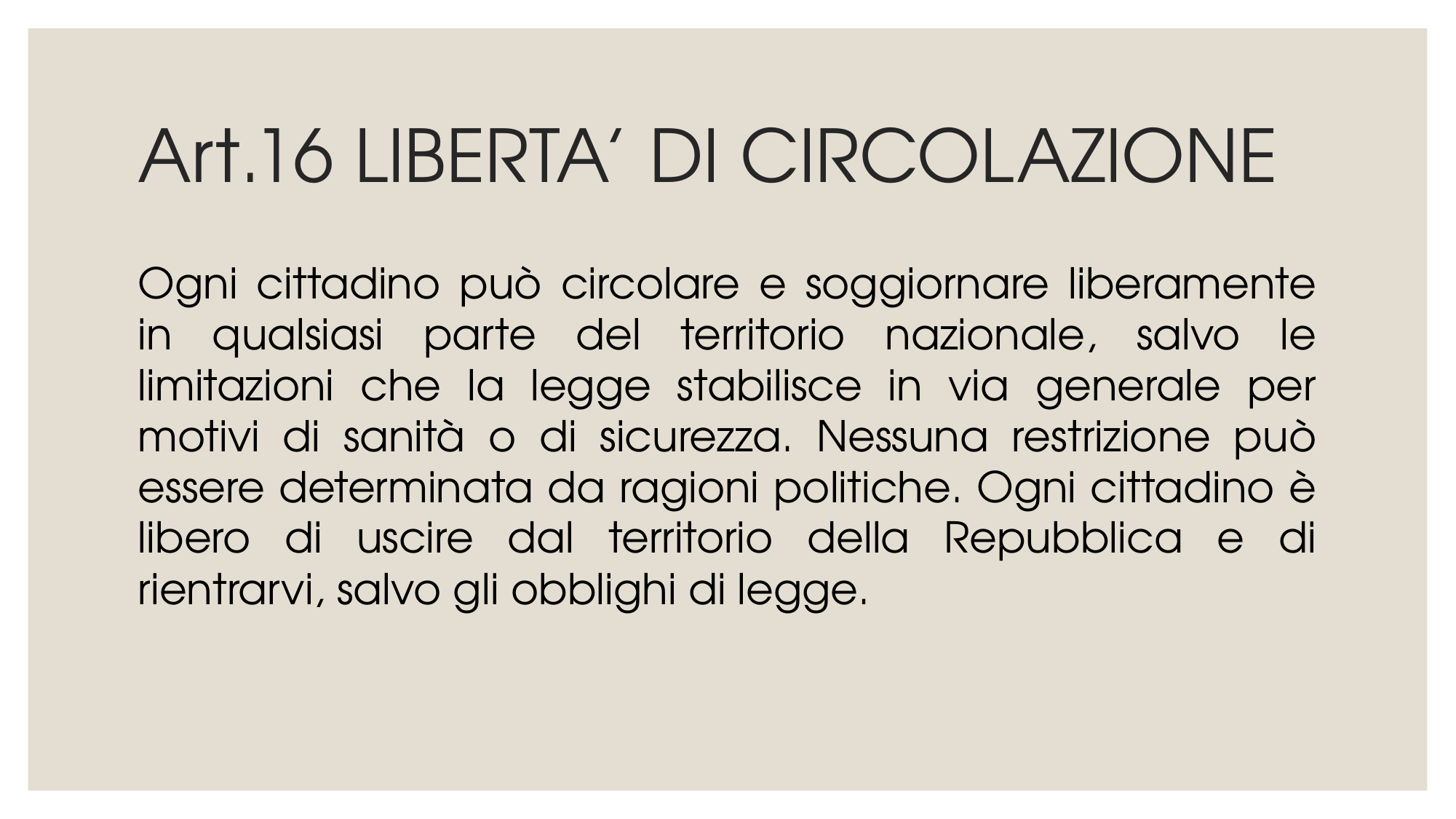

# Art.16 LIBERTA’ DI CIRCOLAZIONE
Ogni cittadino può circolare e soggiornare liberamente in qualsiasi parte del territorio nazionale, salvo le limitazioni che la legge stabilisce in via generale per motivi di sanità o di sicurezza. Nessuna restrizione può essere determinata da ragioni politiche. Ogni cittadino è libero di uscire dal territorio della Repubblica e di rientrarvi, salvo gli obblighi di legge.